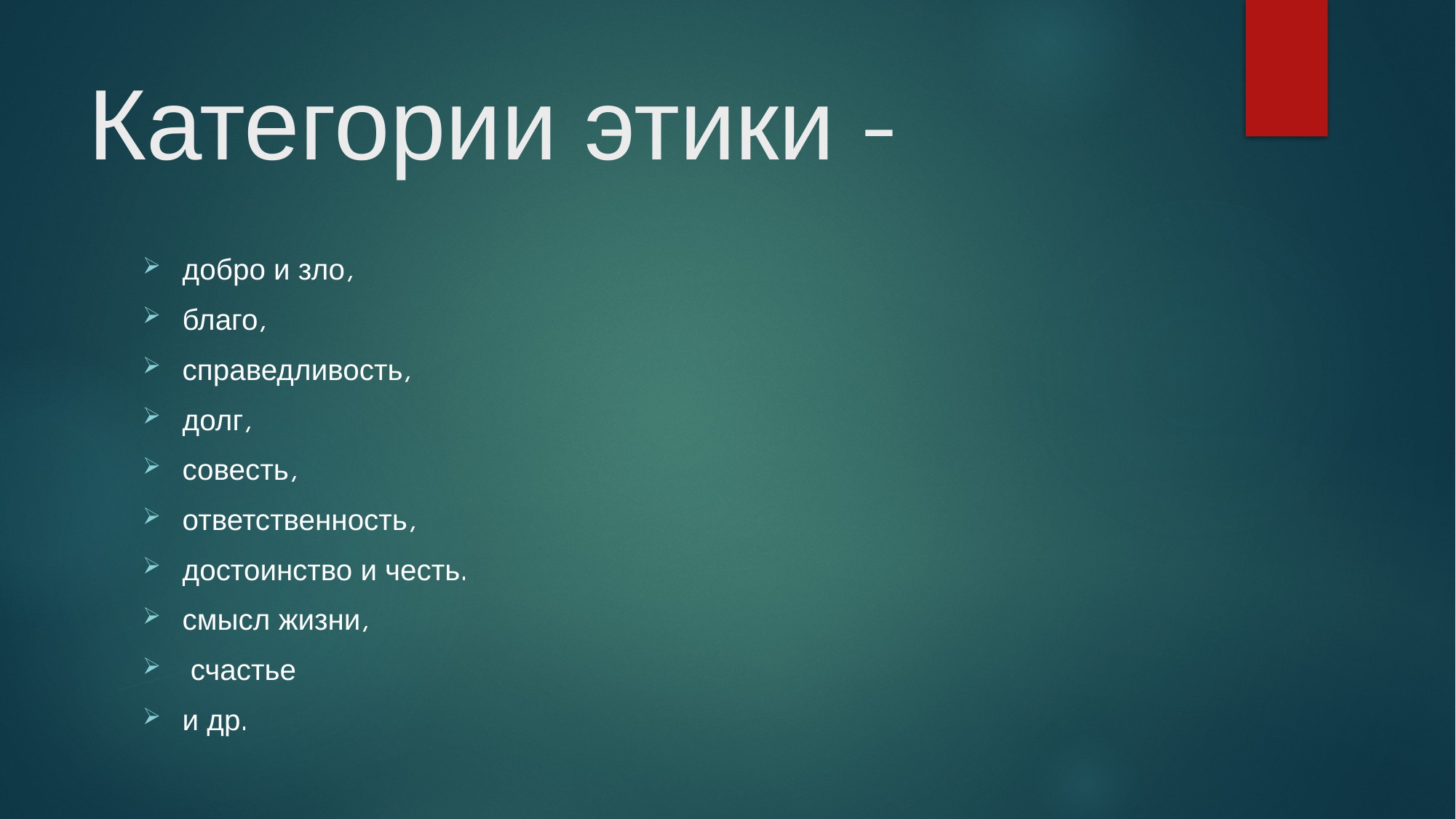

# Категории этики -
добро и зло,
благо,
справедливость,
долг,
совесть,
ответственность,
достоинство и честь.
смысл жизни,
 счастье
и др.